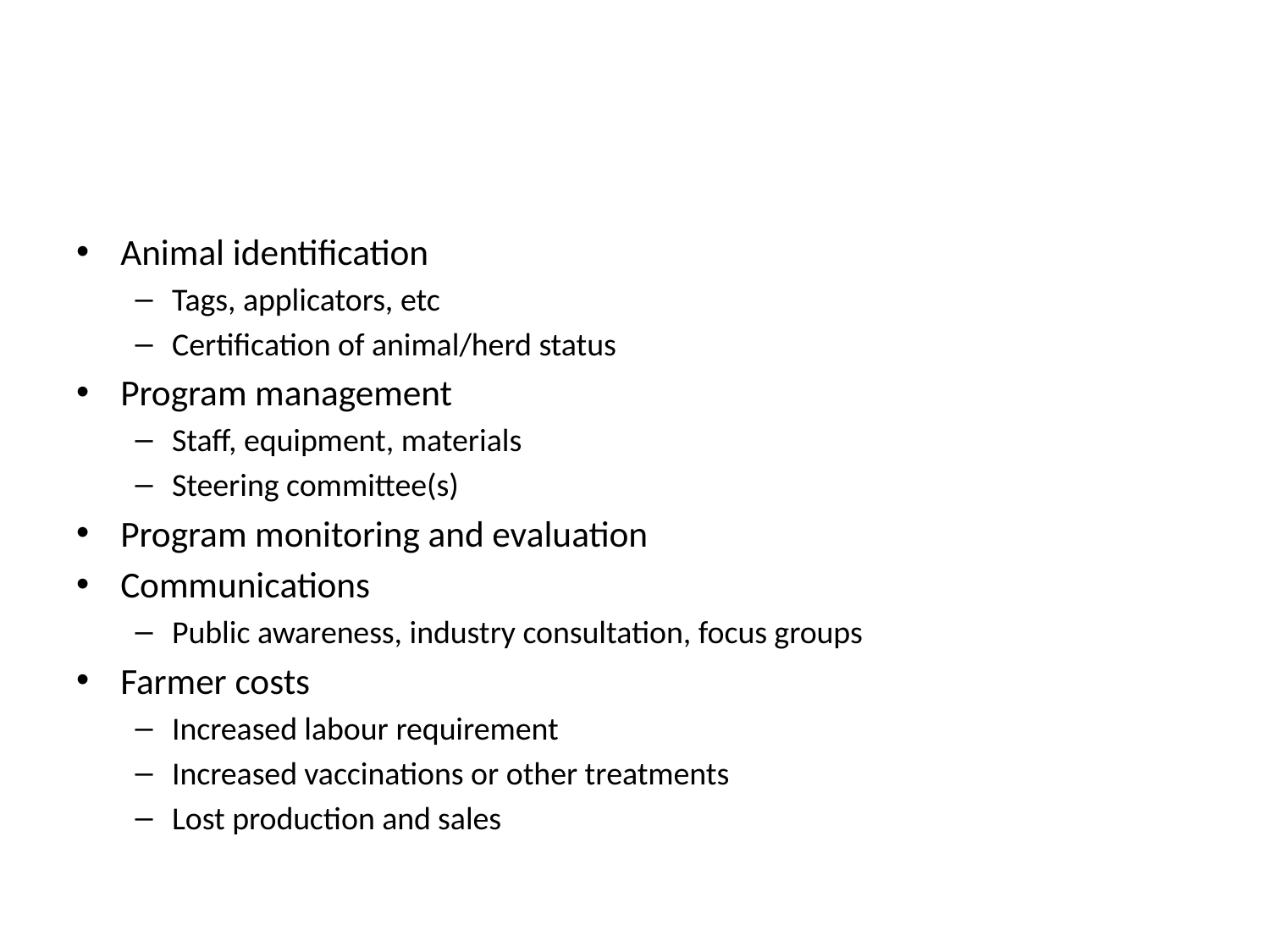

#
Animal identification
Tags, applicators, etc
Certification of animal/herd status
Program management
Staff, equipment, materials
Steering committee(s)
Program monitoring and evaluation
Communications
Public awareness, industry consultation, focus groups
Farmer costs
Increased labour requirement
Increased vaccinations or other treatments
Lost production and sales